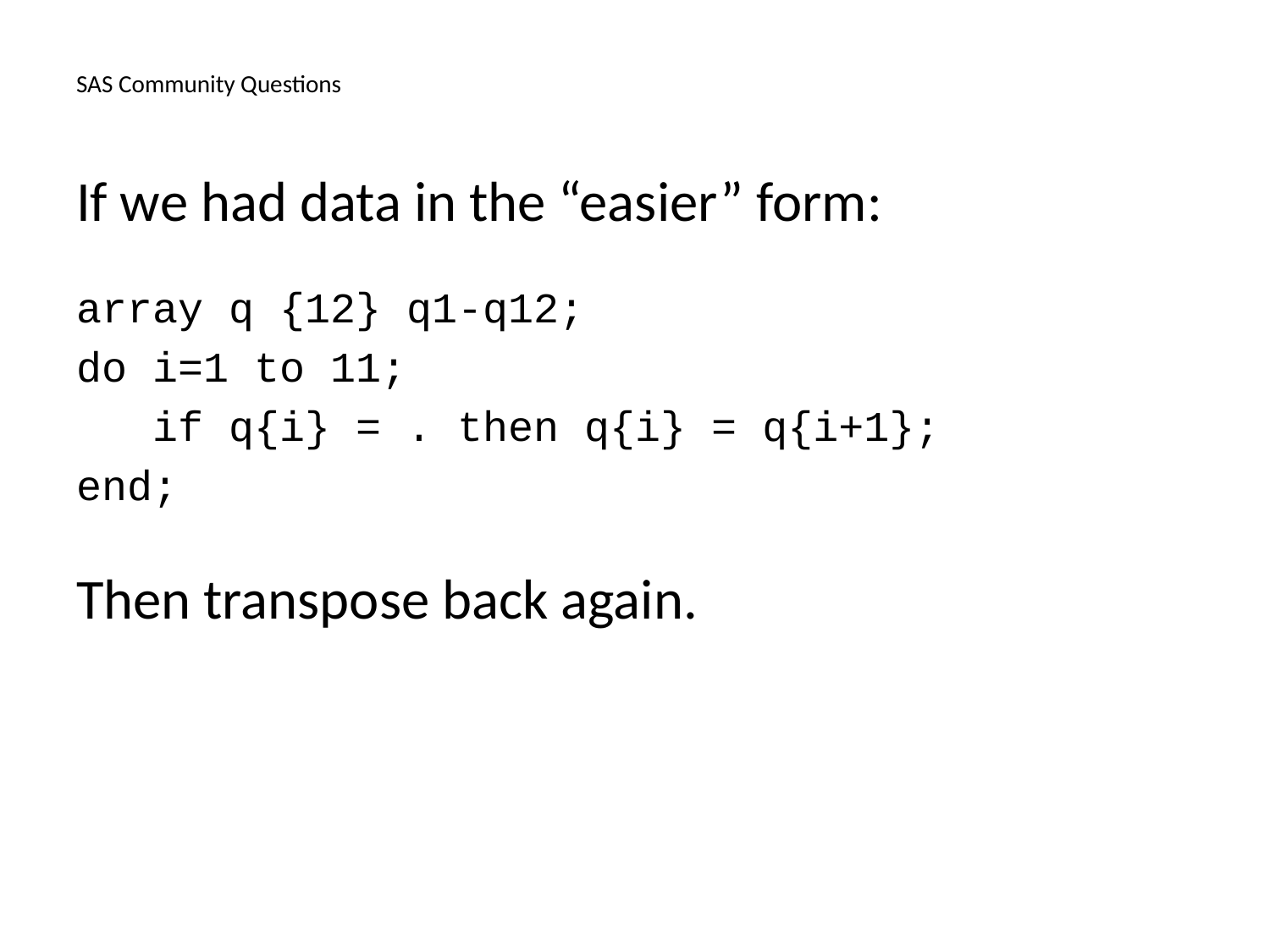

# SAS Community Questions
If we had data in the “easier” form:

array q {12} q1-q12;
do i=1 to 11;
   if q{i} = . then q{i} = q{i+1};
end;

Then transpose back again.